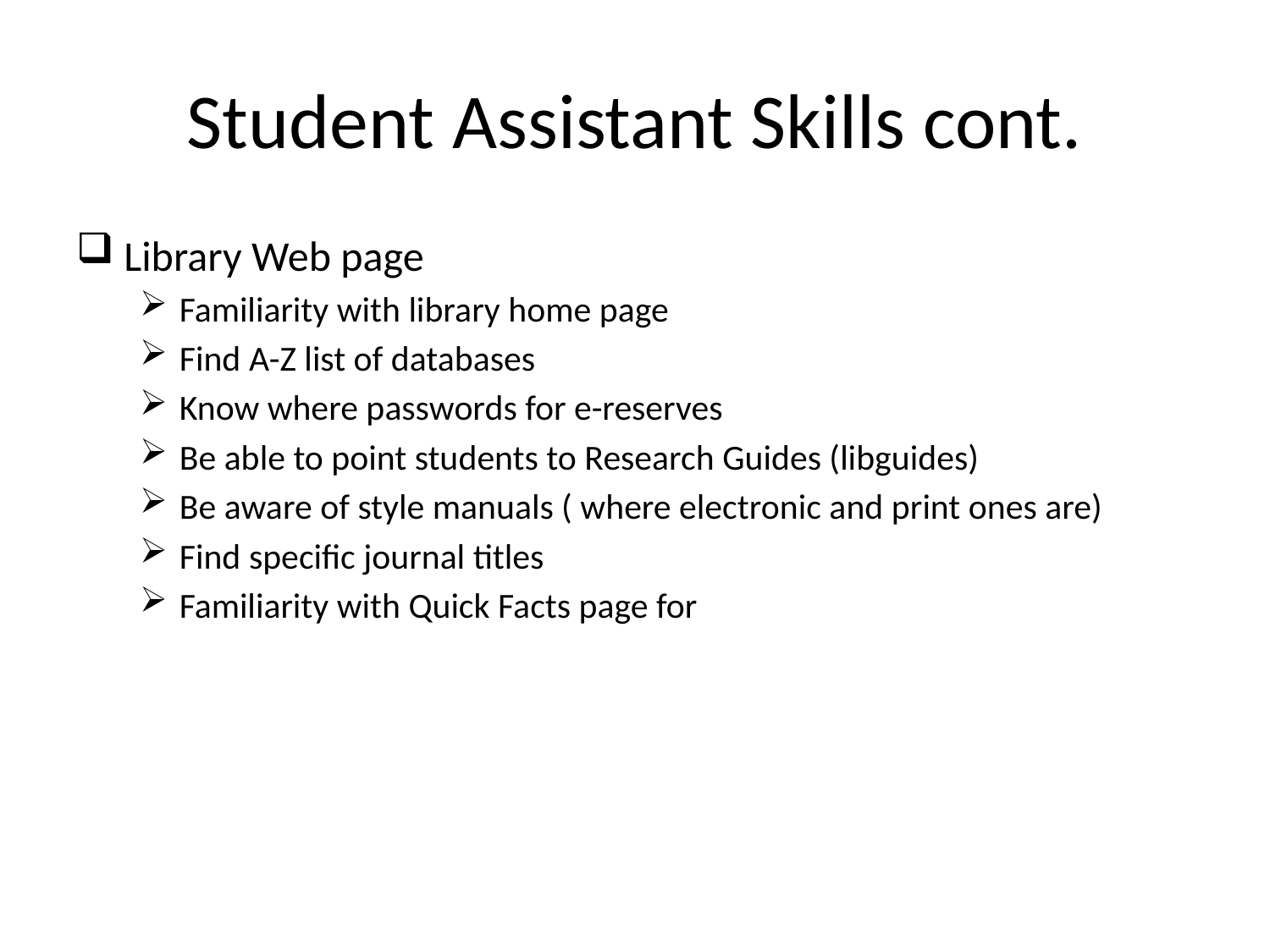

# Student Assistant Skills cont.
Library Web page
Familiarity with library home page
Find A-Z list of databases
Know where passwords for e-reserves
Be able to point students to Research Guides (libguides)
Be aware of style manuals ( where electronic and print ones are)
Find specific journal titles
Familiarity with Quick Facts page for